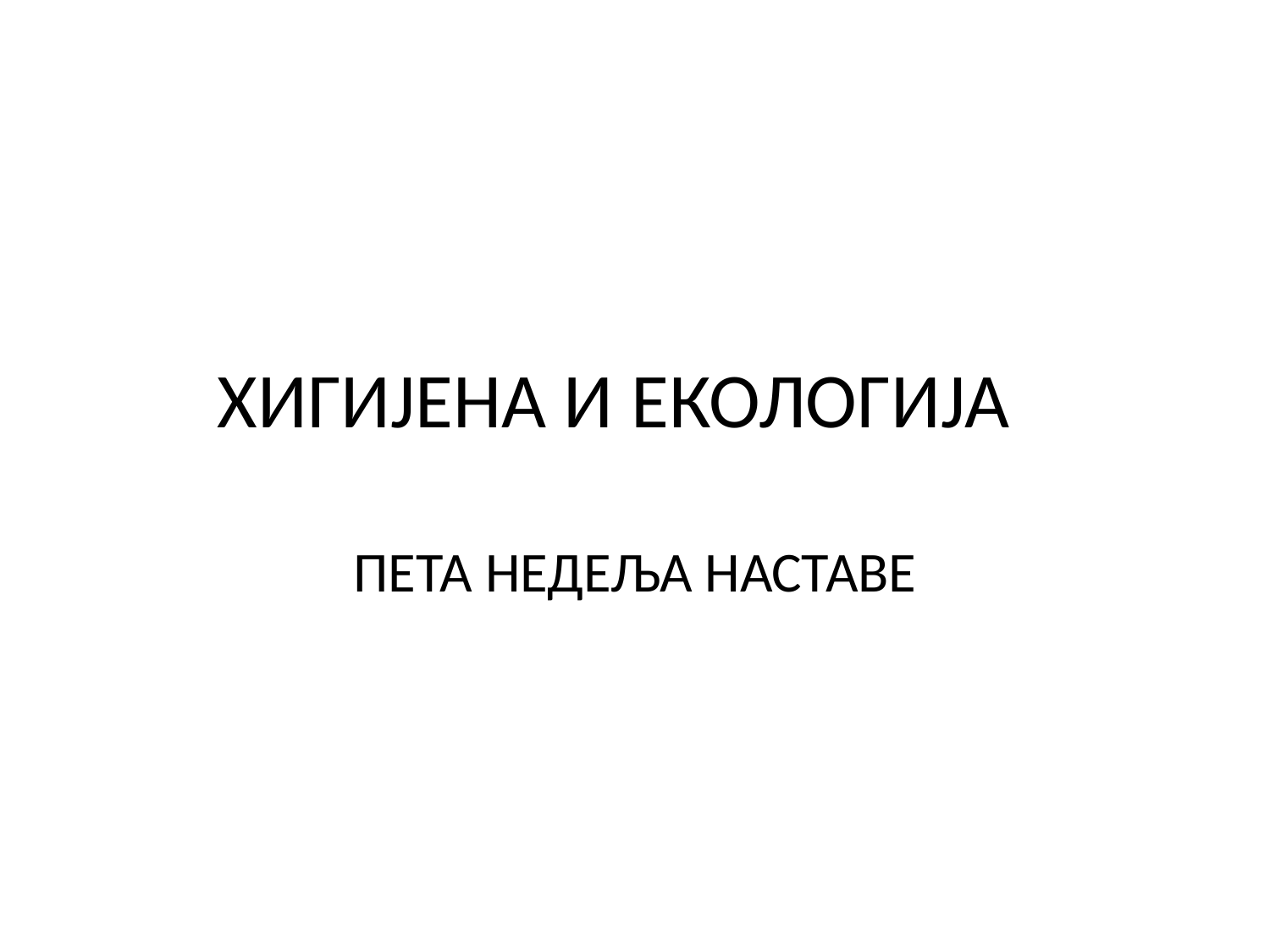

# ХИГИЈЕНА И ЕКОЛОГИЈА
ПЕТА НЕДЕЉА НАСТАВЕ